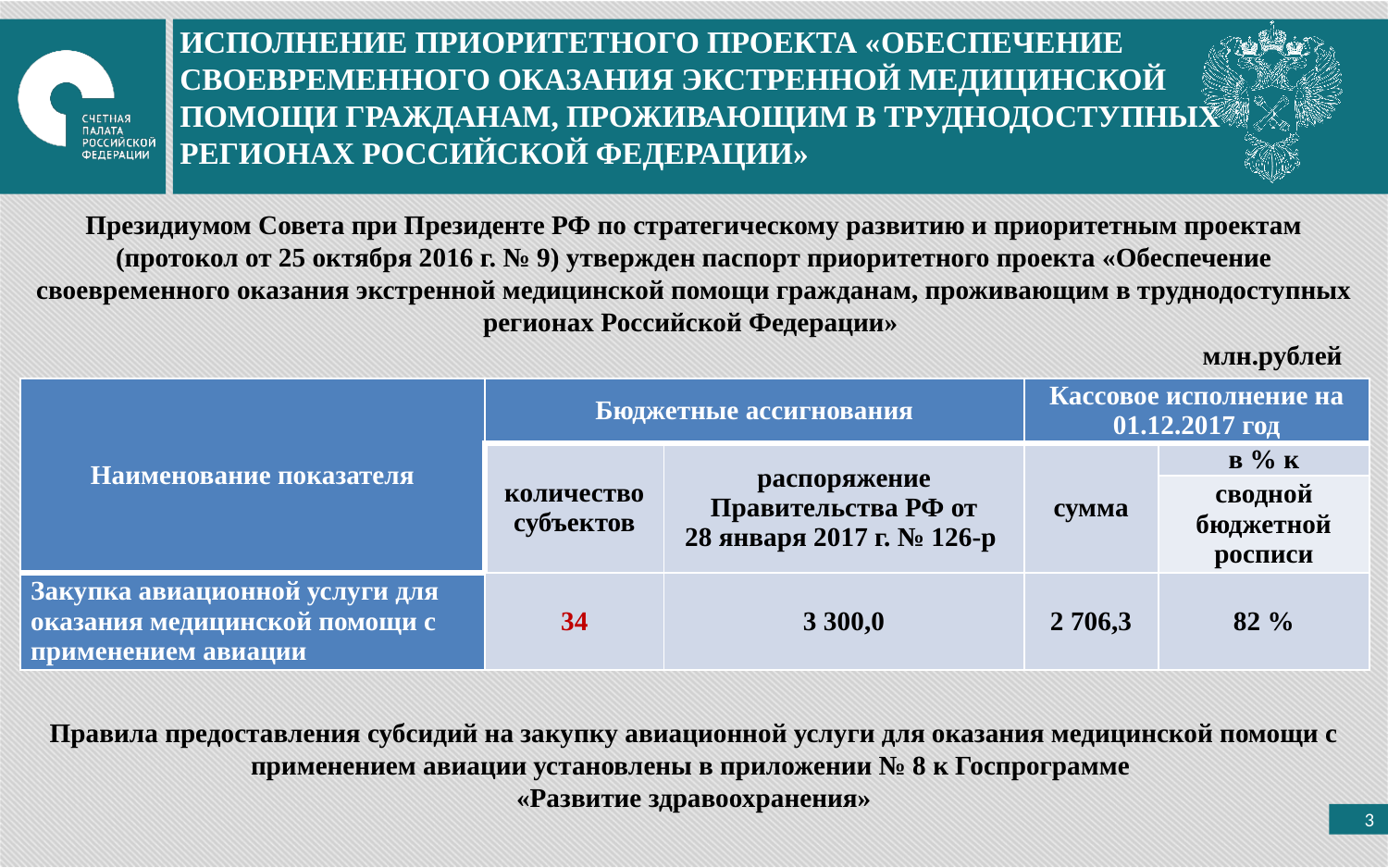

ИСПОЛНЕНИЕ ПРИОРИТЕТНОГО ПРОЕКТА «ОБЕСПЕЧЕНИЕ СВОЕВРЕМЕННОГО ОКАЗАНИЯ ЭКСТРЕННОЙ МЕДИЦИНСКОЙ ПОМОЩИ ГРАЖДАНАМ, ПРОЖИВАЮЩИМ В ТРУДНОДОСТУПНЫХ РЕГИОНАХ РОССИЙСКОЙ ФЕДЕРАЦИИ»
Президиумом Совета при Президенте РФ по стратегическому развитию и приоритетным проектам (протокол от 25 октября 2016 г. № 9) утвержден паспорт приоритетного проекта «Обеспечение своевременного оказания экстренной медицинской помощи гражданам, проживающим в труднодоступных регионах Российской Федерации»
млн.рублей
| Наименование показателя | Бюджетные ассигнования |  | Кассовое исполнение на 01.12.2017 год |  |
| --- | --- | --- | --- | --- |
|  | количество субъектов | распоряжение Правительства РФ от 28 января 2017 г. № 126-р | сумма | в % к |
|  |  |  |  | сводной бюджетной росписи |
| Закупка авиационной услуги для оказания медицинской помощи с применением авиации | 34 | 3 300,0 | 2 706,3 | 82 % |
Правила предоставления субсидий на закупку авиационной услуги для оказания медицинской помощи с применением авиации установлены в приложении № 8 к Госпрограмме
«Развитие здравоохранения»